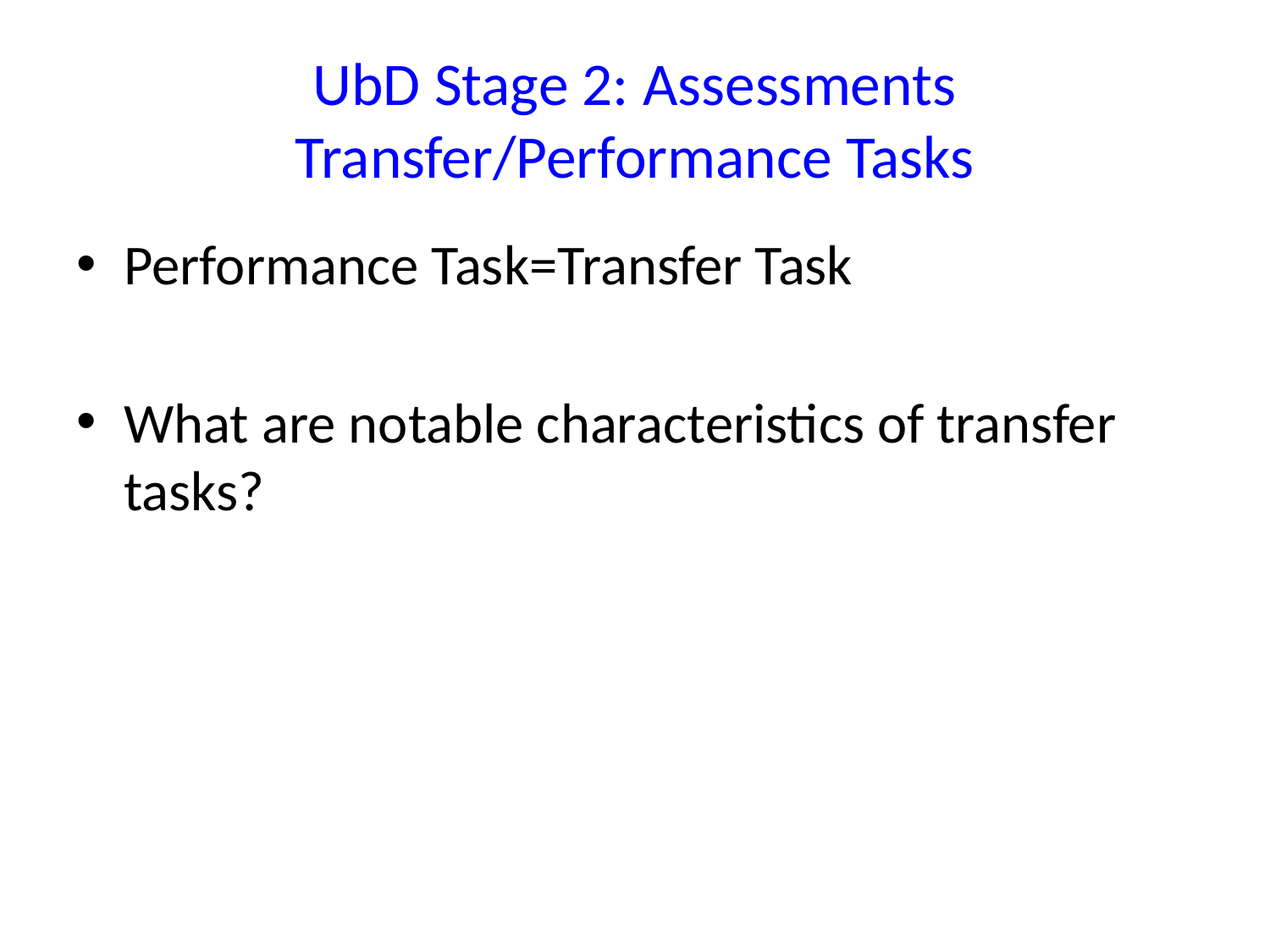

# UbD Stage 2: Assessments Transfer/Performance Tasks
Performance Task=Transfer Task

What are notable characteristics of transfer tasks?